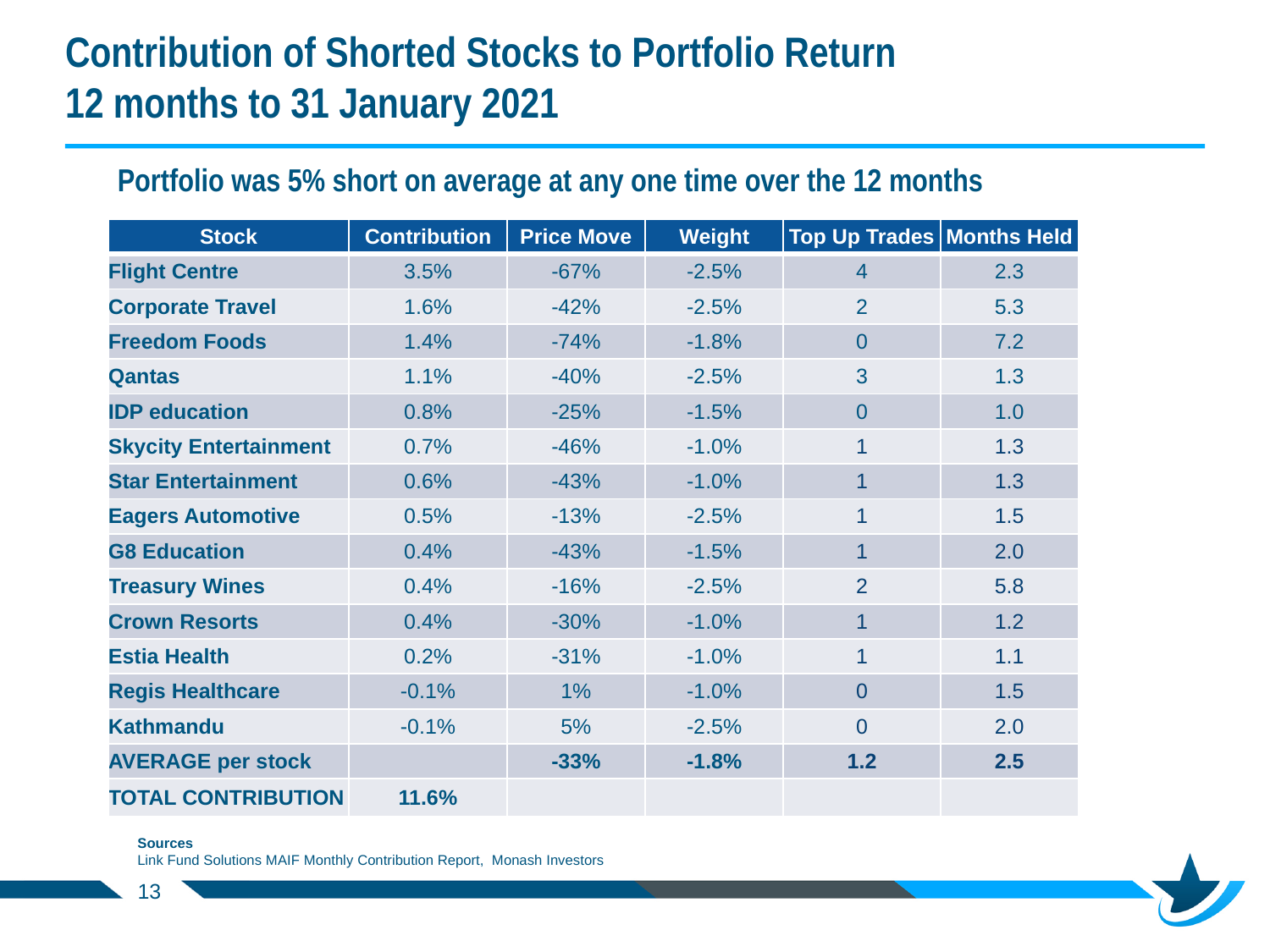

# Contribution of Shorted Stocks to Portfolio Return 12 months to 31 January 2021
Portfolio was 5% short on average at any one time over the 12 months
| Stock | Contribution | Price Move | Weight | Top Up Trades | Months Held |
| --- | --- | --- | --- | --- | --- |
| Flight Centre | 3.5% | -67% | -2.5% | 4 | 2.3 |
| Corporate Travel | 1.6% | -42% | -2.5% | 2 | 5.3 |
| Freedom Foods | 1.4% | -74% | -1.8% | 0 | 7.2 |
| Qantas | 1.1% | -40% | -2.5% | 3 | 1.3 |
| IDP education | 0.8% | -25% | -1.5% | 0 | 1.0 |
| Skycity Entertainment | 0.7% | -46% | -1.0% | 1 | 1.3 |
| Star Entertainment | 0.6% | -43% | -1.0% | 1 | 1.3 |
| Eagers Automotive | 0.5% | -13% | -2.5% | 1 | 1.5 |
| G8 Education | 0.4% | -43% | -1.5% | 1 | 2.0 |
| Treasury Wines | 0.4% | -16% | -2.5% | 2 | 5.8 |
| Crown Resorts | 0.4% | -30% | -1.0% | 1 | 1.2 |
| Estia Health | 0.2% | -31% | -1.0% | 1 | 1.1 |
| Regis Healthcare | -0.1% | 1% | -1.0% | 0 | 1.5 |
| Kathmandu | -0.1% | 5% | -2.5% | 0 | 2.0 |
| AVERAGE per stock |  | -33% | -1.8% | 1.2 | 2.5 |
| TOTAL CONTRIBUTION | 11.6% |  |  |  |  |
Sources
Link Fund Solutions MAIF Monthly Contribution Report,  Monash Investors

13